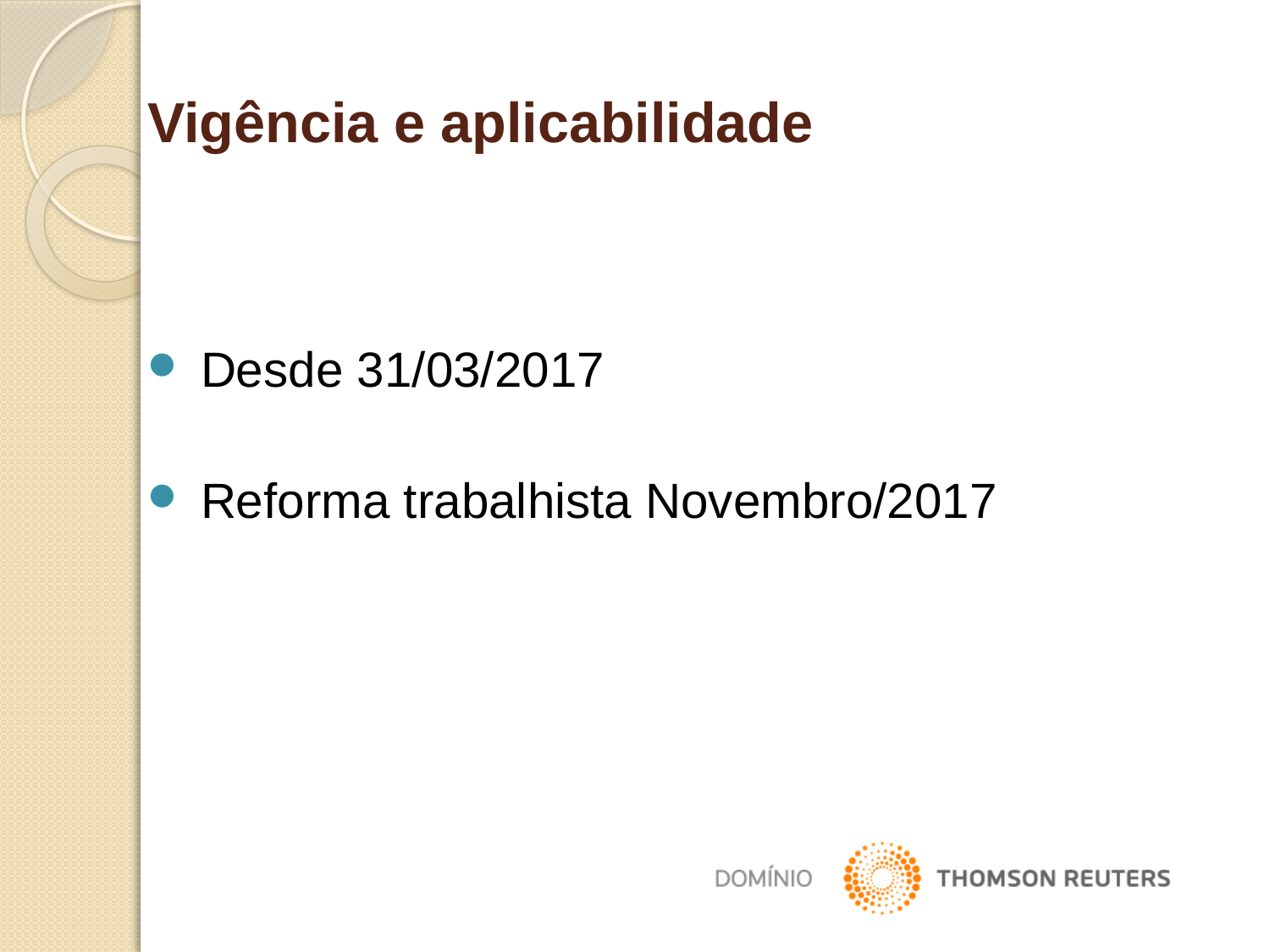

Vigência e aplicabilidade
 Desde 31/03/2017

 Reforma trabalhista Novembro/2017